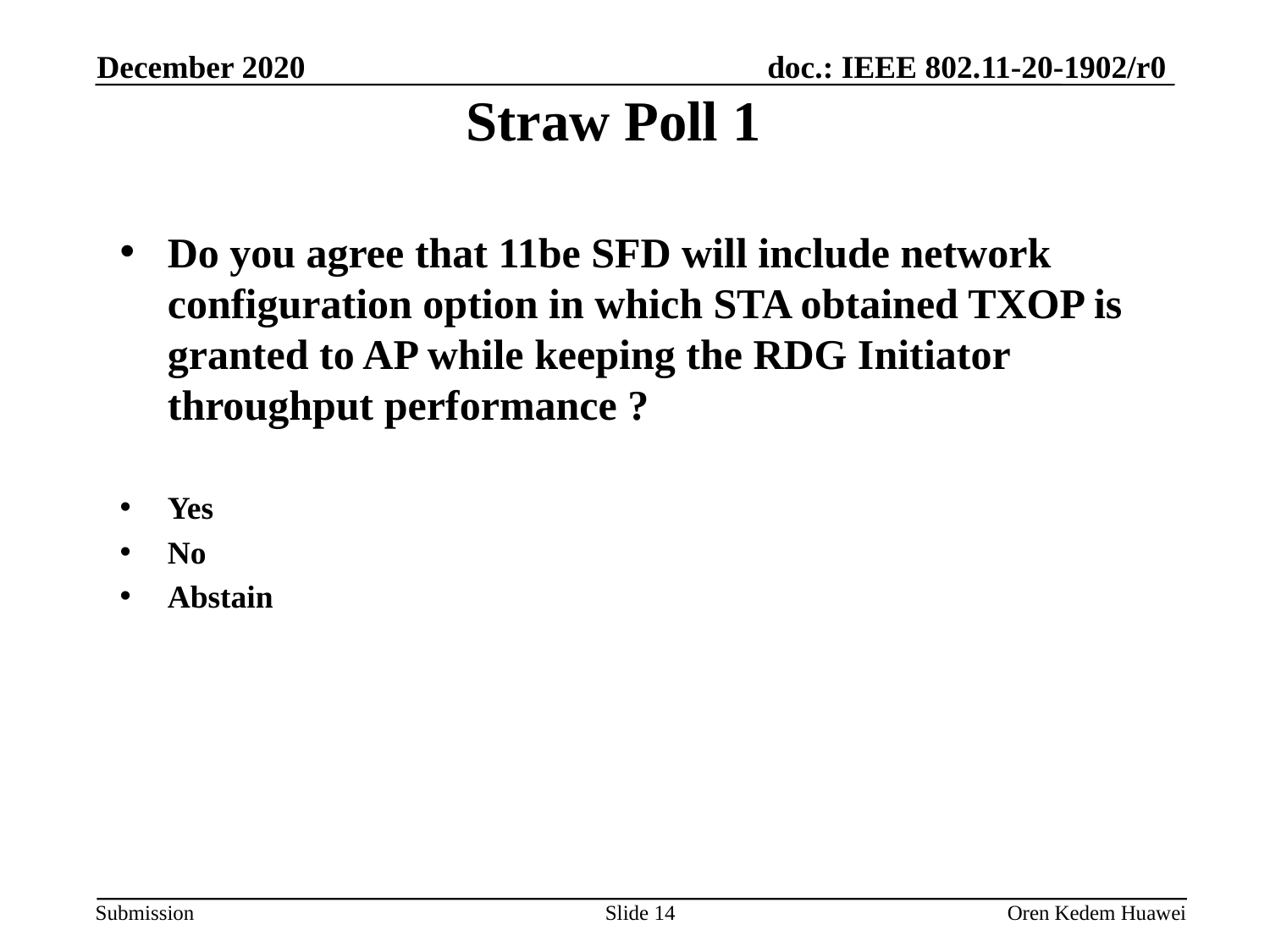

December 2020
Straw Poll 1

Do you agree that 11be SFD will include network configuration option in which STA obtained TXOP is granted to AP while keeping the RDG Initiator throughput performance ?

Yes
No
Abstain

Slide 14
Oren Kedem Huawei